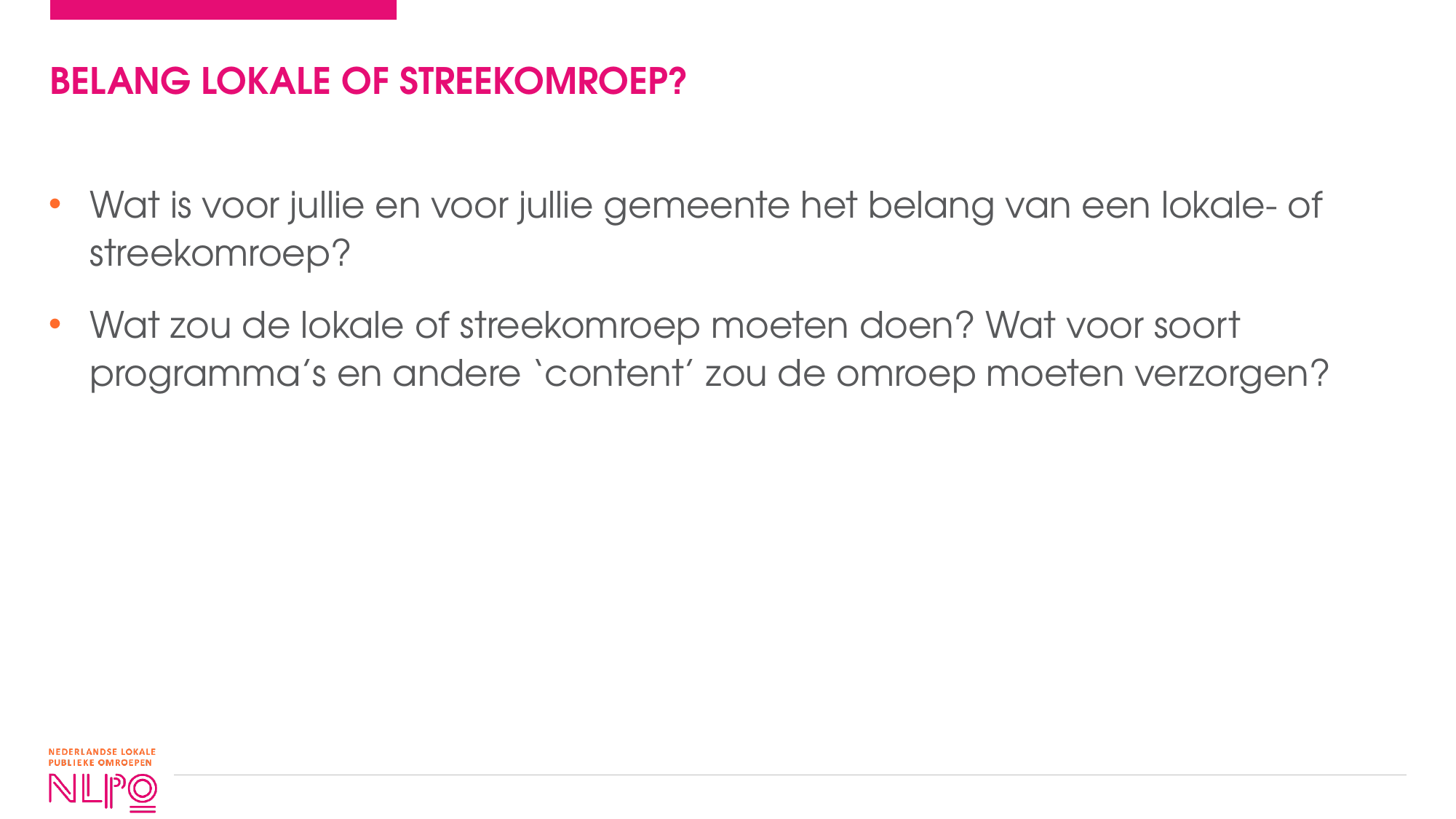

# BELANG LOKALE OF STREEKOMROEP?

Wat is voor jullie en voor jullie gemeente het belang van een lokale- of streekomroep?
Wat zou de lokale of streekomroep moeten doen? Wat voor soort programma’s en andere ‘content’ zou de omroep moeten verzorgen?